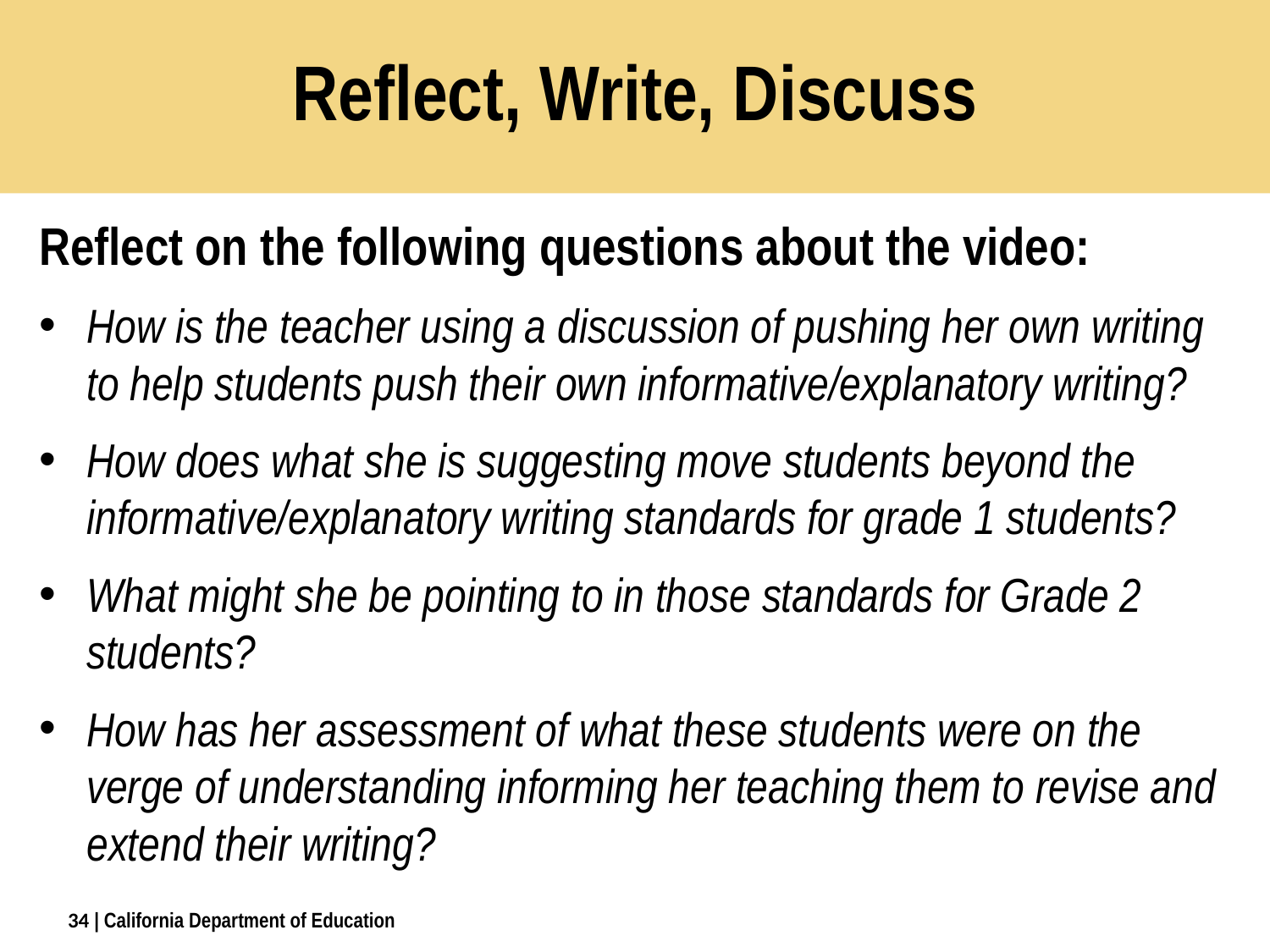

# Reflect, Write, Discuss
Reflect on the following questions about the video:
How is the teacher using a discussion of pushing her own writing to help students push their own informative/explanatory writing?
How does what she is suggesting move students beyond the informative/explanatory writing standards for grade 1 students?
What might she be pointing to in those standards for Grade 2 students?
How has her assessment of what these students were on the verge of understanding informing her teaching them to revise and extend their writing?
34
| California Department of Education